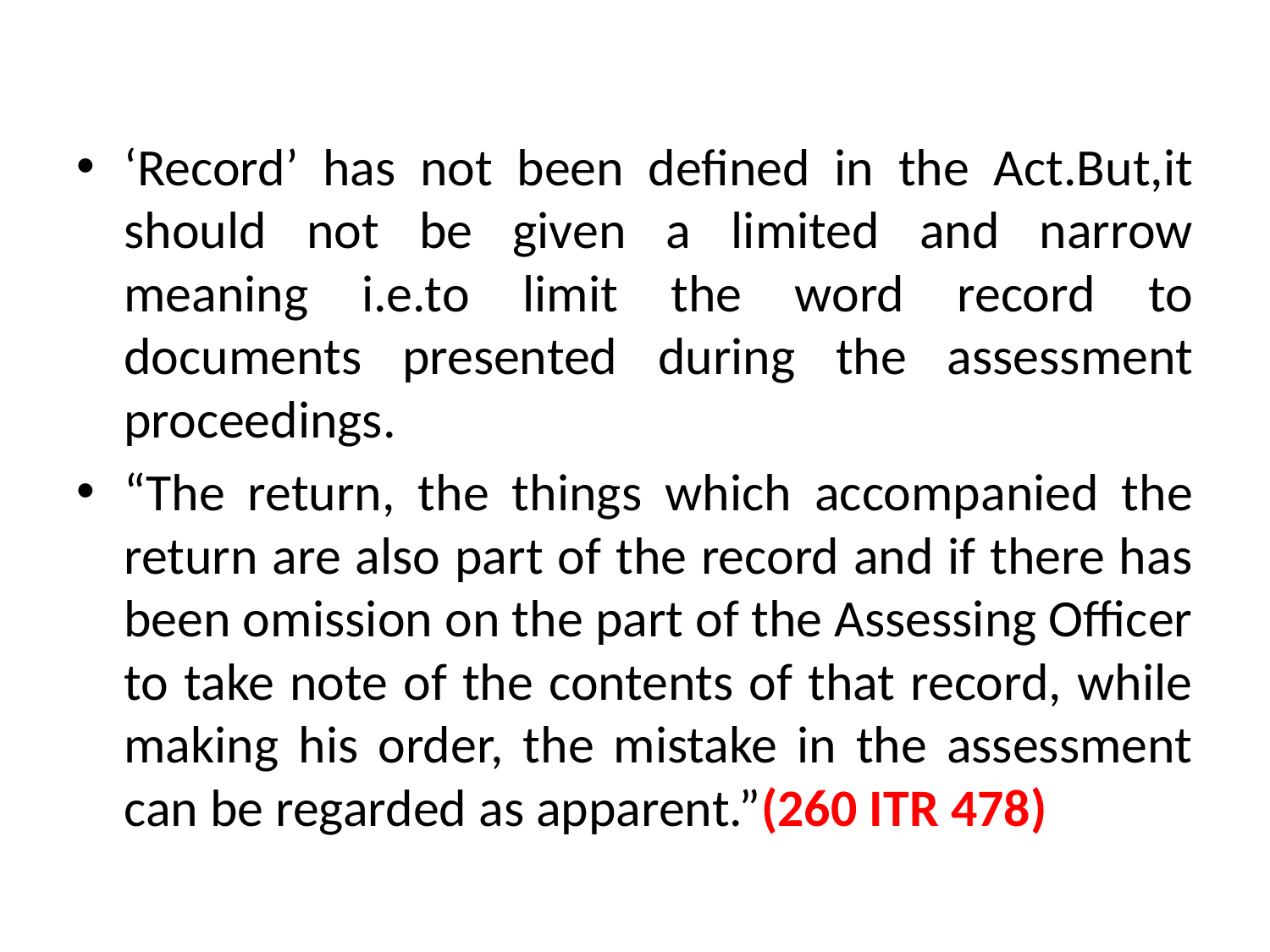

#
‘Record’ has not been defined in the Act.But,it should not be given a limited and narrow meaning i.e.to limit the word record to documents presented during the assessment proceedings.
“The return, the things which accompanied the return are also part of the record and if there has been omission on the part of the Assessing Officer to take note of the contents of that record, while making his order, the mistake in the assessment can be regarded as apparent.”(260 ITR 478)